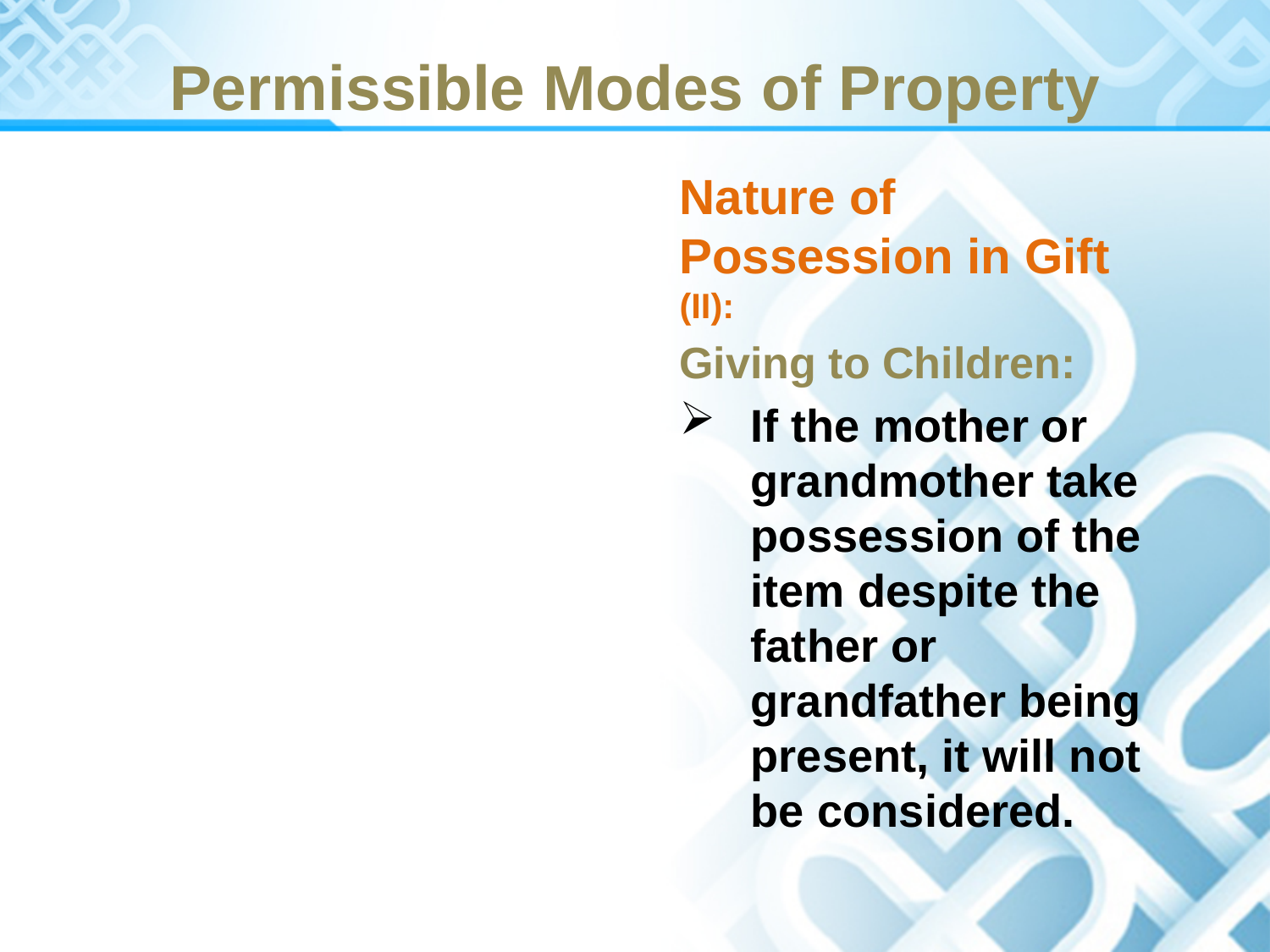

Permissible Modes of Property
Nature of Possession in Gift (II):
Giving to Children:
If the mother or grandmother take possession of the item despite the father or grandfather being present, it will not be considered.